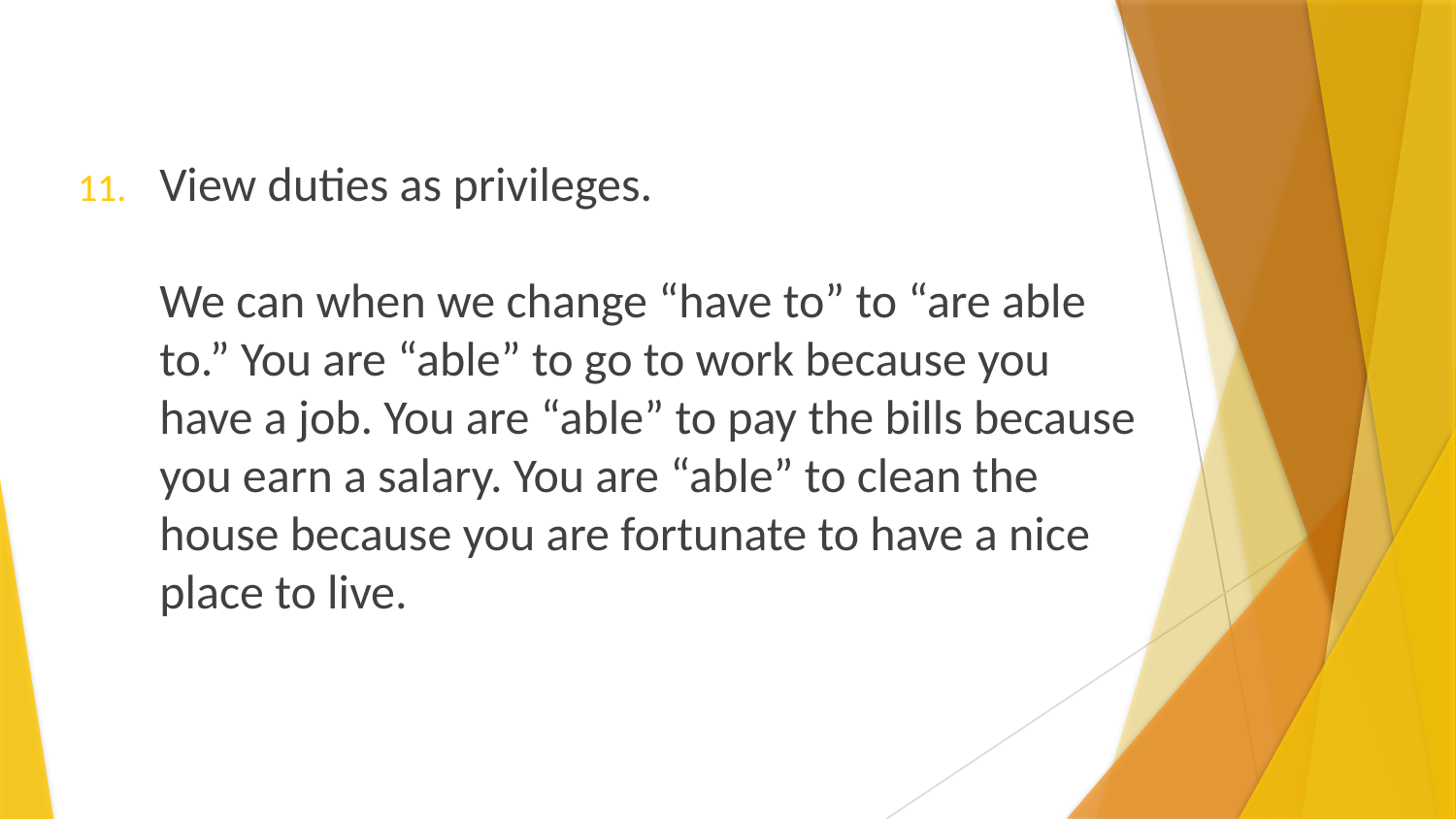

View duties as privileges.
We can when we change “have to” to “are able to.” You are “able” to go to work because you have a job. You are “able” to pay the bills because you earn a salary. You are “able” to clean the house because you are fortunate to have a nice place to live.